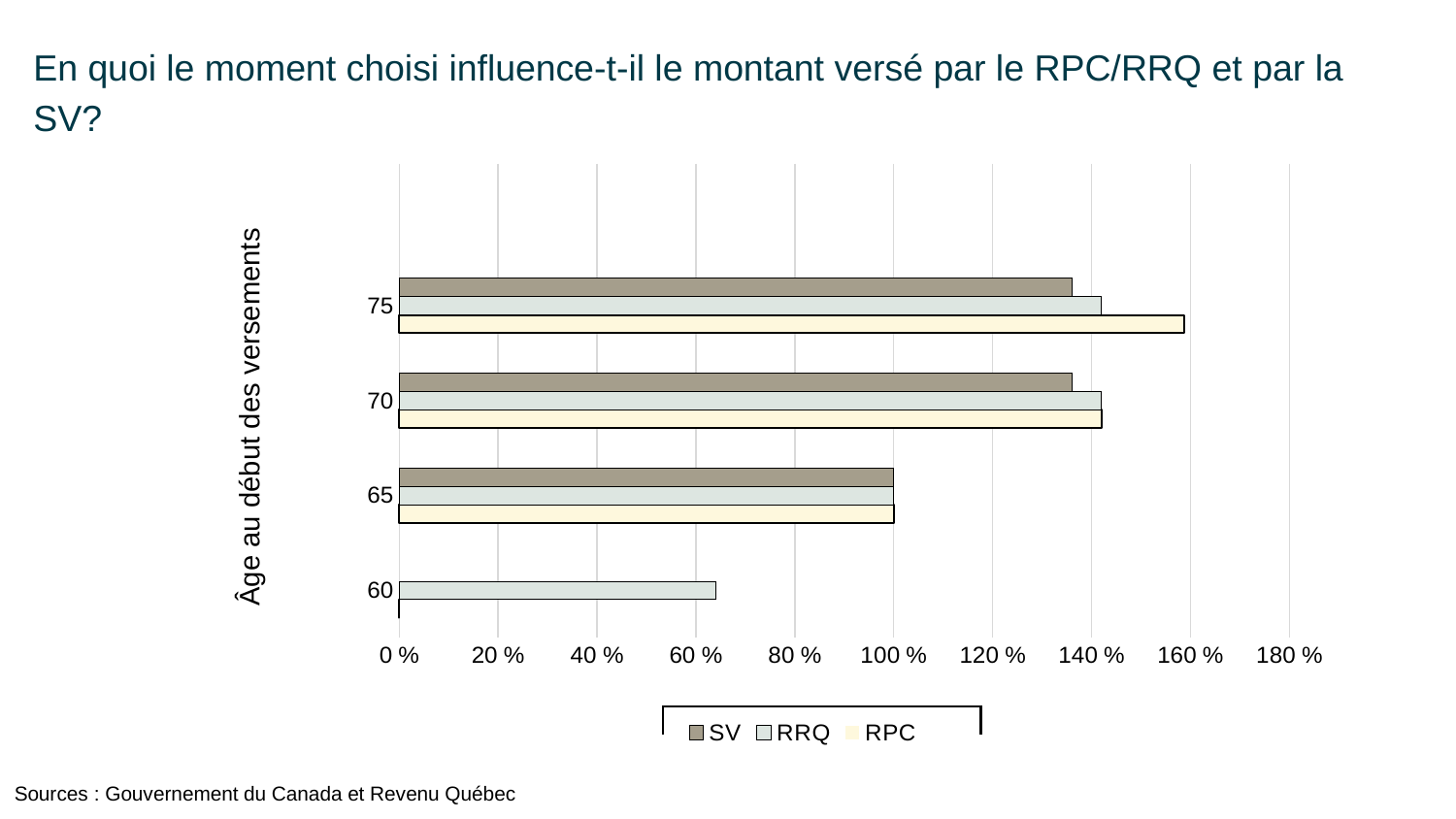

En quoi le moment choisi influence-t-il le montant versé par le RPC/RRQ et par la SV?

### Chart

| Category | RPC | RRQ | SV |
|---|---|---|---|
| 60 | 0.0 | 0.64 | None |
| 65 | 1.0 | 1.0 | 1.0 |
| 70 | 1.42 | 1.42 | 1.36 |
| 75 | 1.588 | 1.42 | 1.36 |
|  | None | None | None |
Âge au début des versements

Sources : Gouvernement du Canada et Revenu Québec